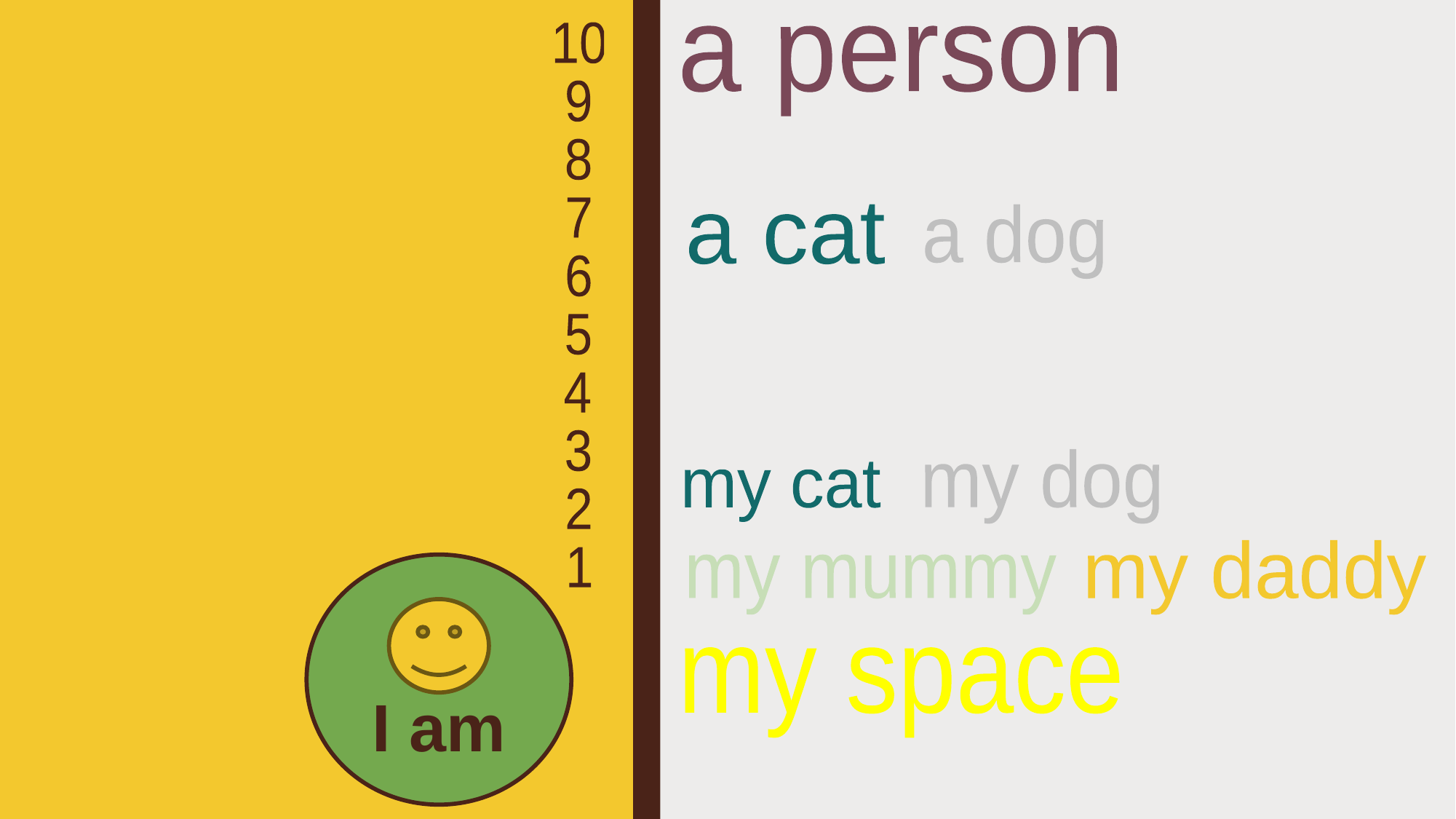

10
9
8
7
6
5
4
3
2
1
a person
a dog
a cat
my dog
my cat
my daddy

I am
my mummy
my space